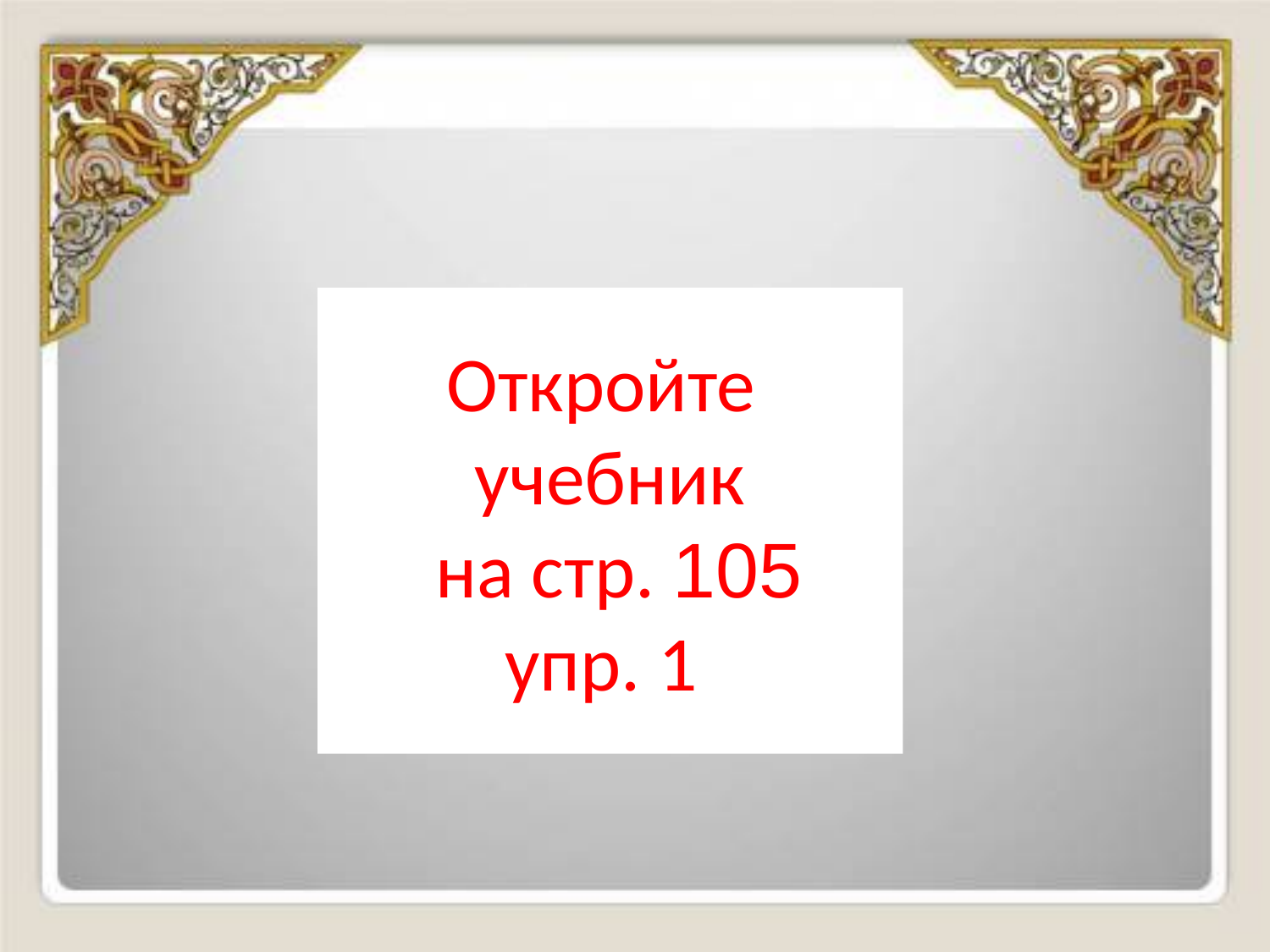

# Откройте учебник на стр. 105 упр. 1